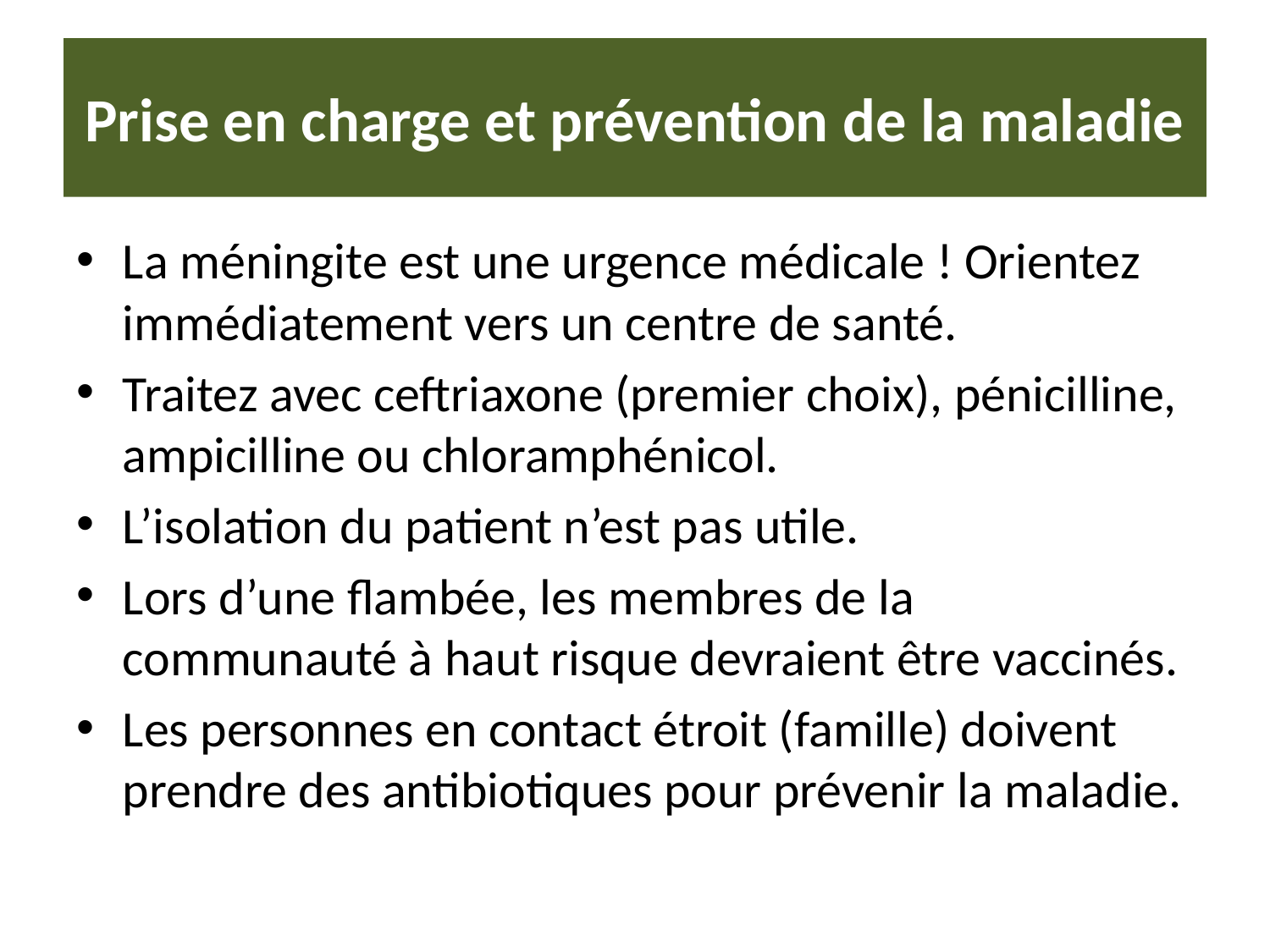

# Prise en charge et prévention de la maladie
La méningite est une urgence médicale ! Orientez immédiatement vers un centre de santé.
Traitez avec ceftriaxone (premier choix), pénicilline, ampicilline ou chloramphénicol.
L’isolation du patient n’est pas utile.
Lors d’une flambée, les membres de la communauté à haut risque devraient être vaccinés.
Les personnes en contact étroit (famille) doivent prendre des antibiotiques pour prévenir la maladie.